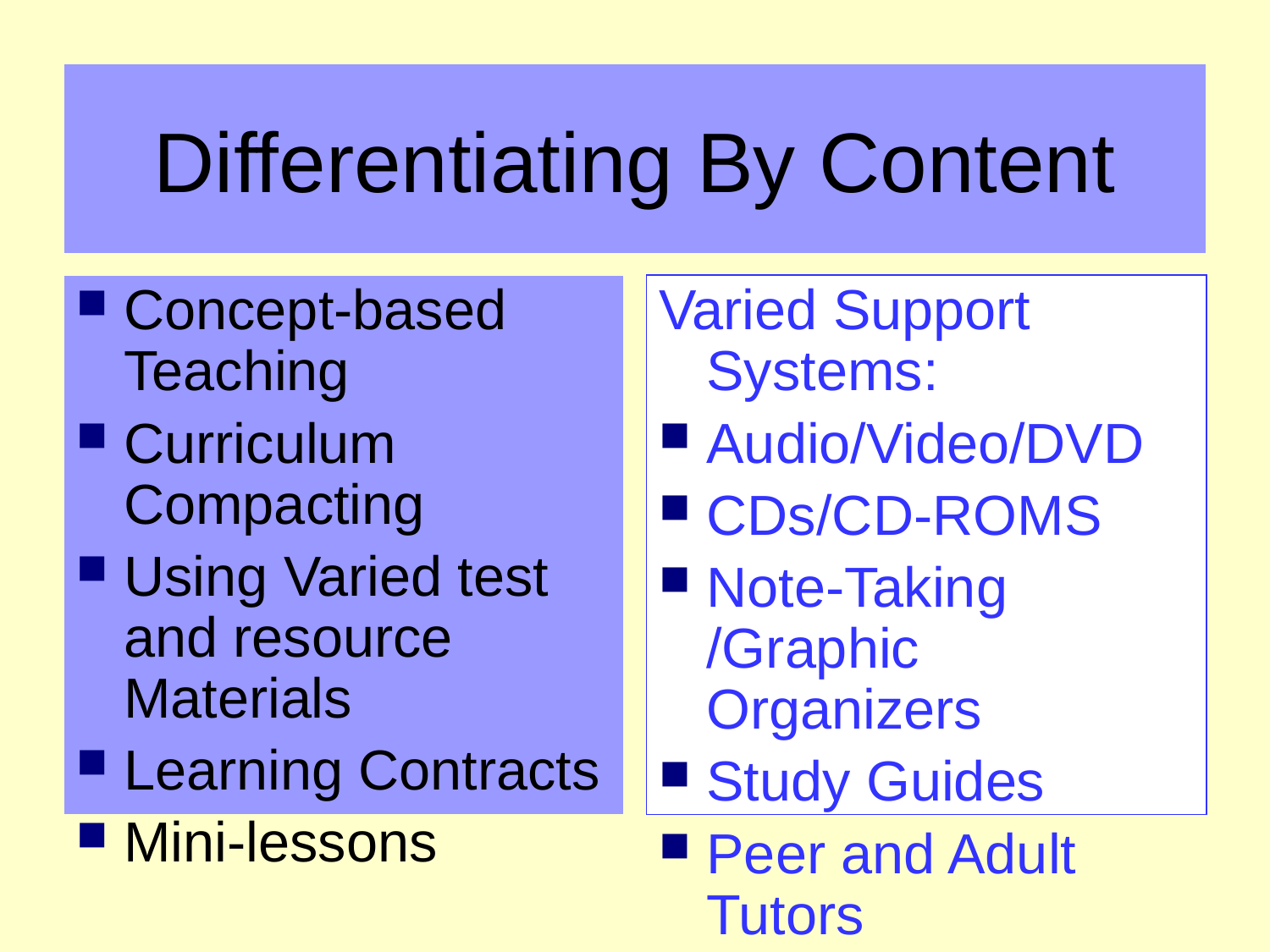

# Differentiating By Content
Concept-based Teaching
Curriculum Compacting
Using Varied test and resource Materials
Learning Contracts
Mini-lessons
Varied Support Systems:
Audio/Video/DVD
CDs/CD-ROMS
Note-Taking /Graphic Organizers
Study Guides
Peer and Adult Tutors